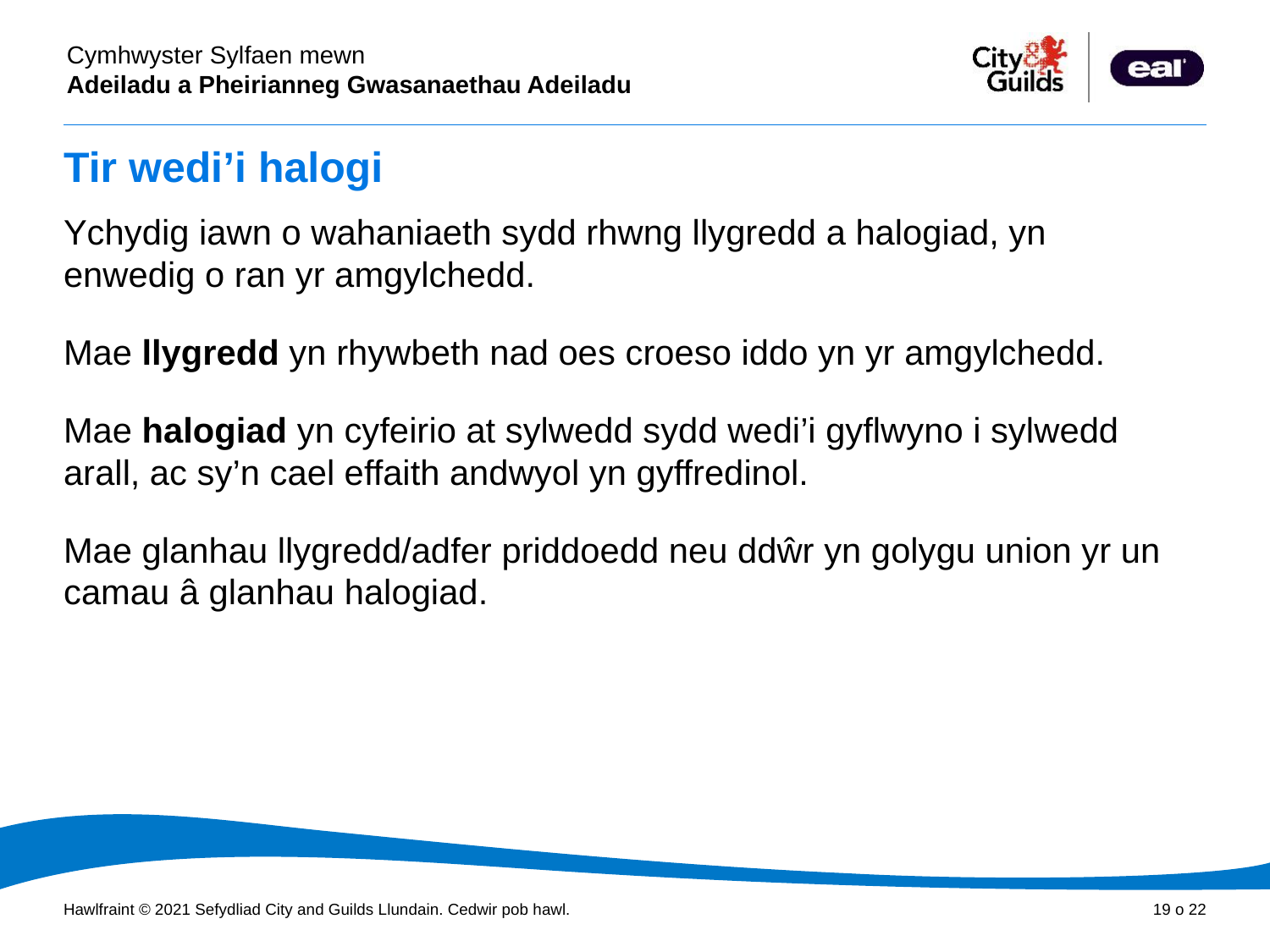

# Tir wedi’i halogi
Ychydig iawn o wahaniaeth sydd rhwng llygredd a halogiad, yn enwedig o ran yr amgylchedd.
Mae llygredd yn rhywbeth nad oes croeso iddo yn yr amgylchedd.
Mae halogiad yn cyfeirio at sylwedd sydd wedi’i gyflwyno i sylwedd arall, ac sy’n cael effaith andwyol yn gyffredinol.
Mae glanhau llygredd/adfer priddoedd neu ddŵr yn golygu union yr un camau â glanhau halogiad.